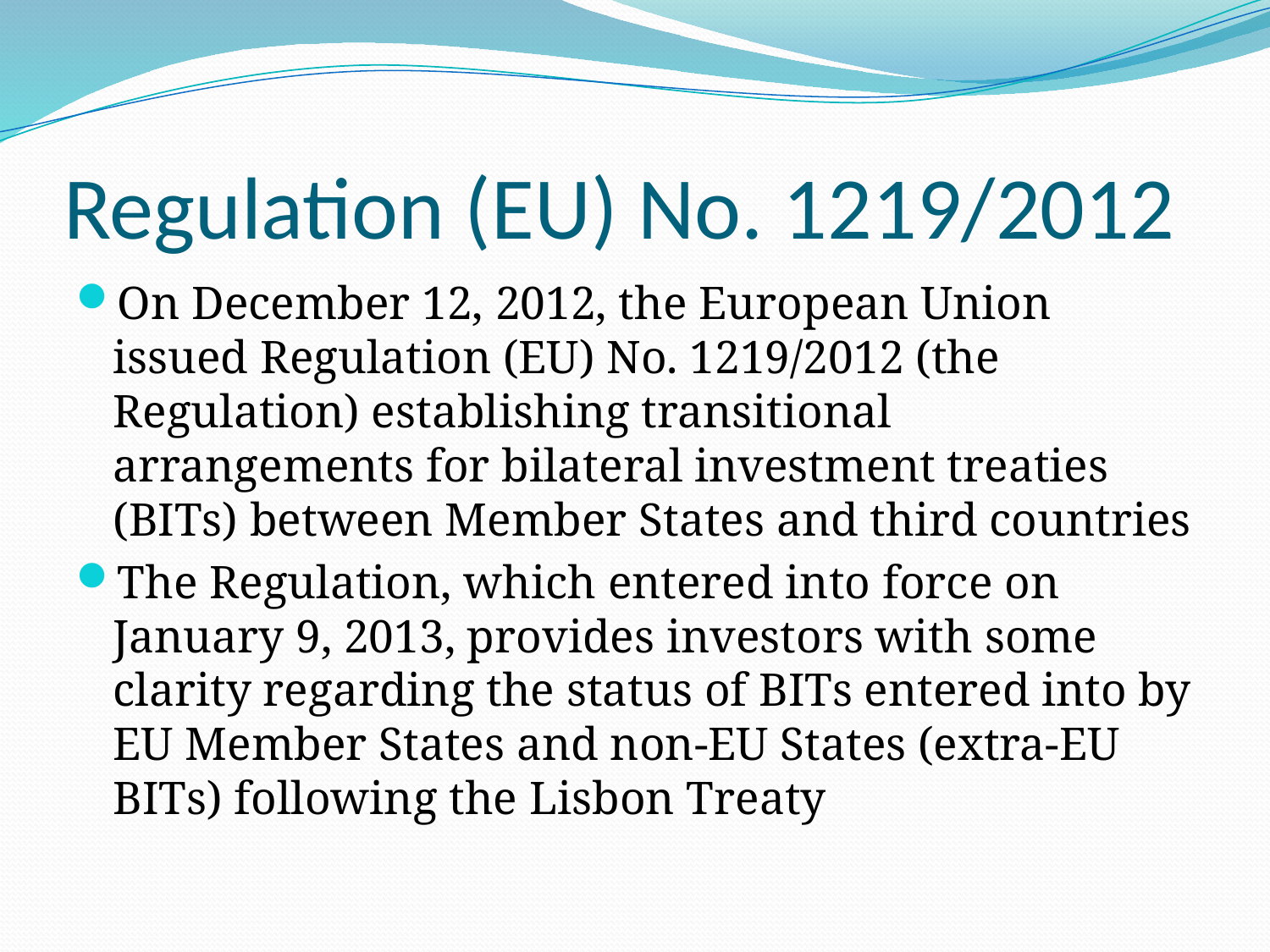

# Regulation (EU) No. 1219/2012
On December 12, 2012, the European Union issued Regulation (EU) No. 1219/2012 (the Regulation) establishing transitional arrangements for bilateral investment treaties (BITs) between Member States and third countries
The Regulation, which entered into force on January 9, 2013, provides investors with some clarity regarding the status of BITs entered into by EU Member States and non-EU States (extra-EU BITs) following the Lisbon Treaty